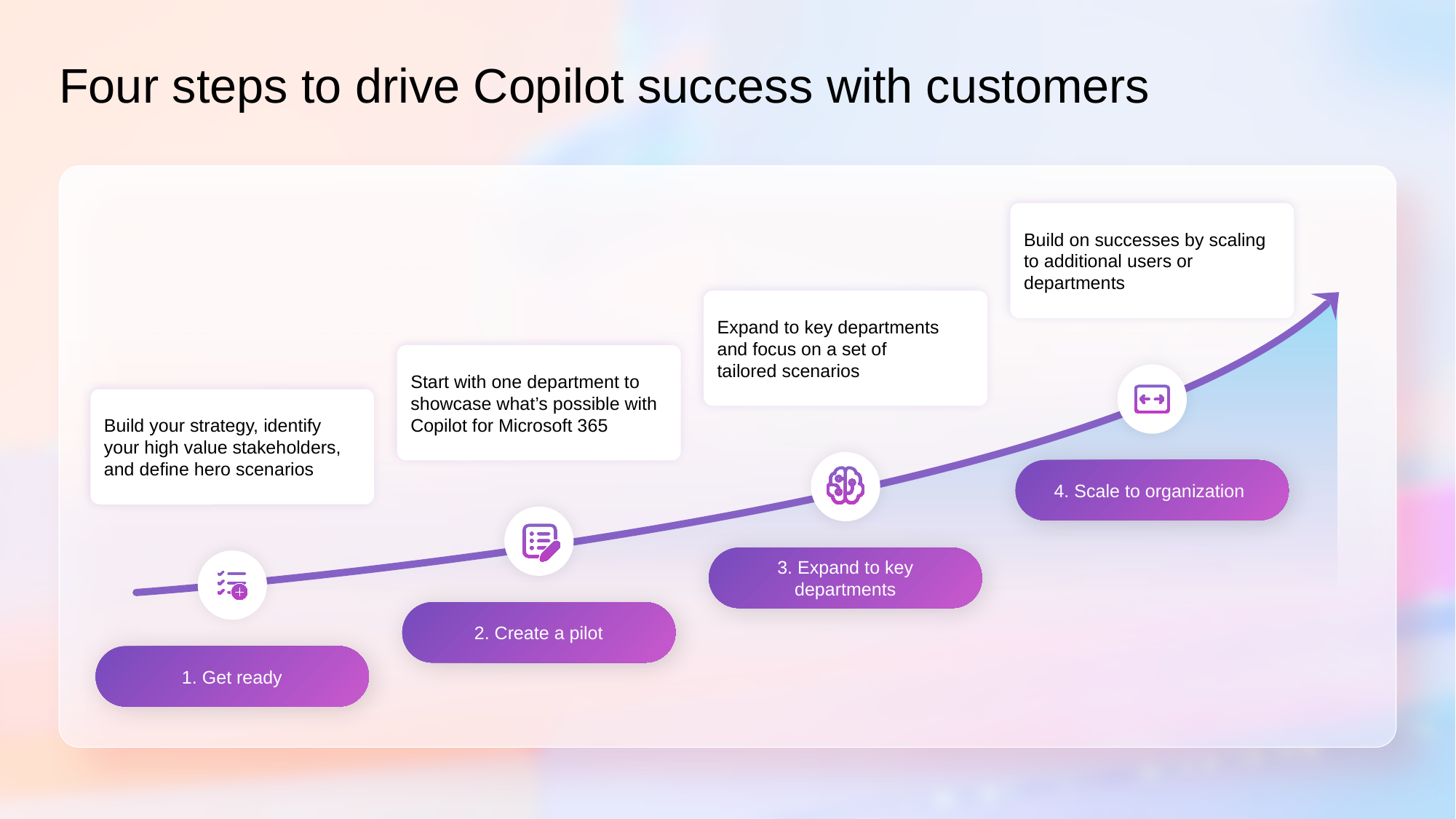

# Four steps to drive Copilot success with customers

Build on successes by scaling to additional users or departments

Expand to key departments
and focus on a set of
tailored scenarios

Start with one department to showcase what’s possible with Copilot for Microsoft 365

Build your strategy, identify your high value stakeholders, and define hero scenarios

4. Scale to organization

3. Expand to key departments

2. Create a pilot

1. Get ready